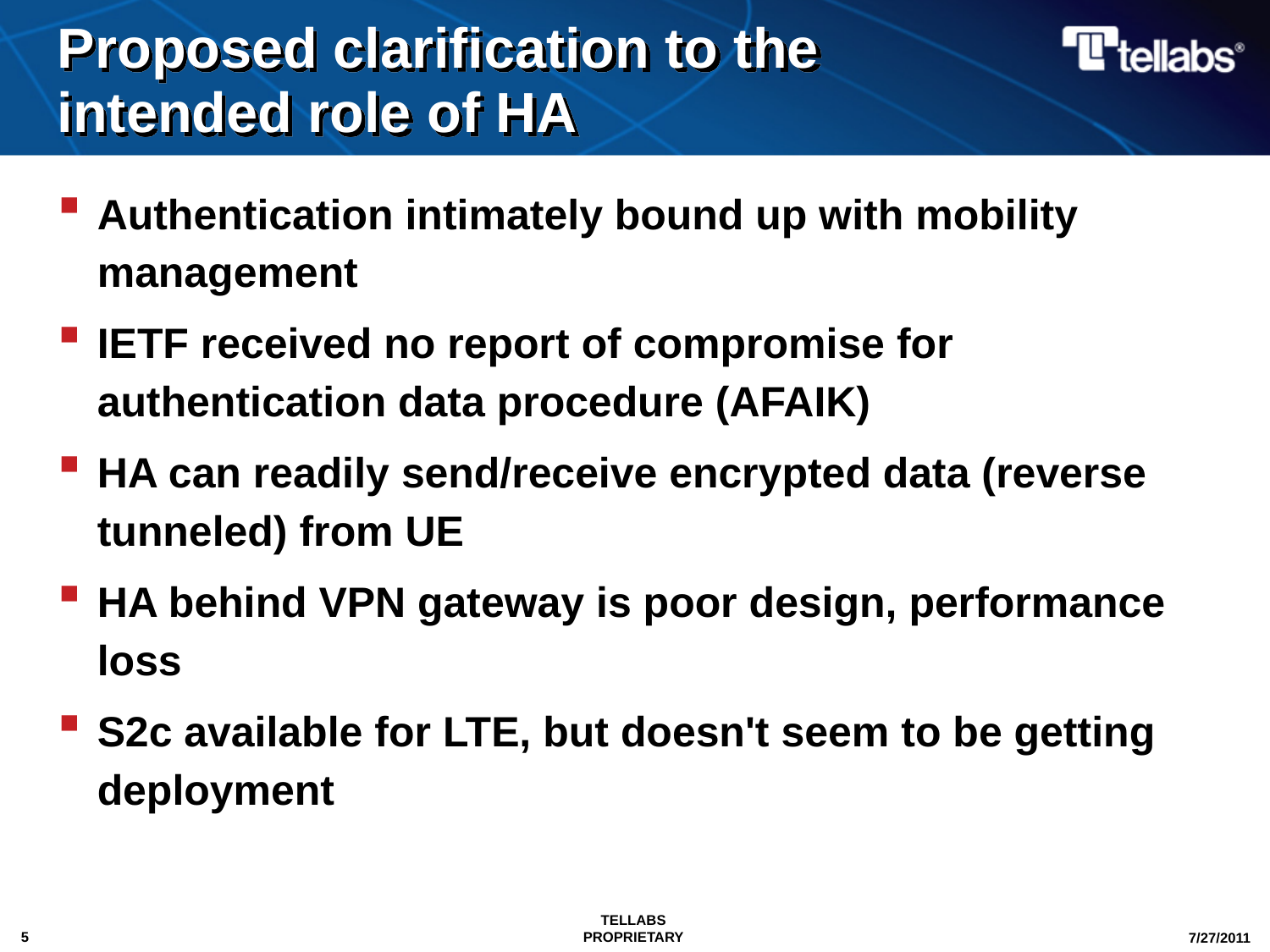

# Proposed clarification to the intended role of HA
Authentication intimately bound up with mobility management
IETF received no report of compromise for authentication data procedure (AFAIK)
HA can readily send/receive encrypted data (reverse tunneled) from UE
HA behind VPN gateway is poor design, performance loss
S2c available for LTE, but doesn't seem to be getting deployment
TELLABS PROPRIETARY
7/27/2011
5